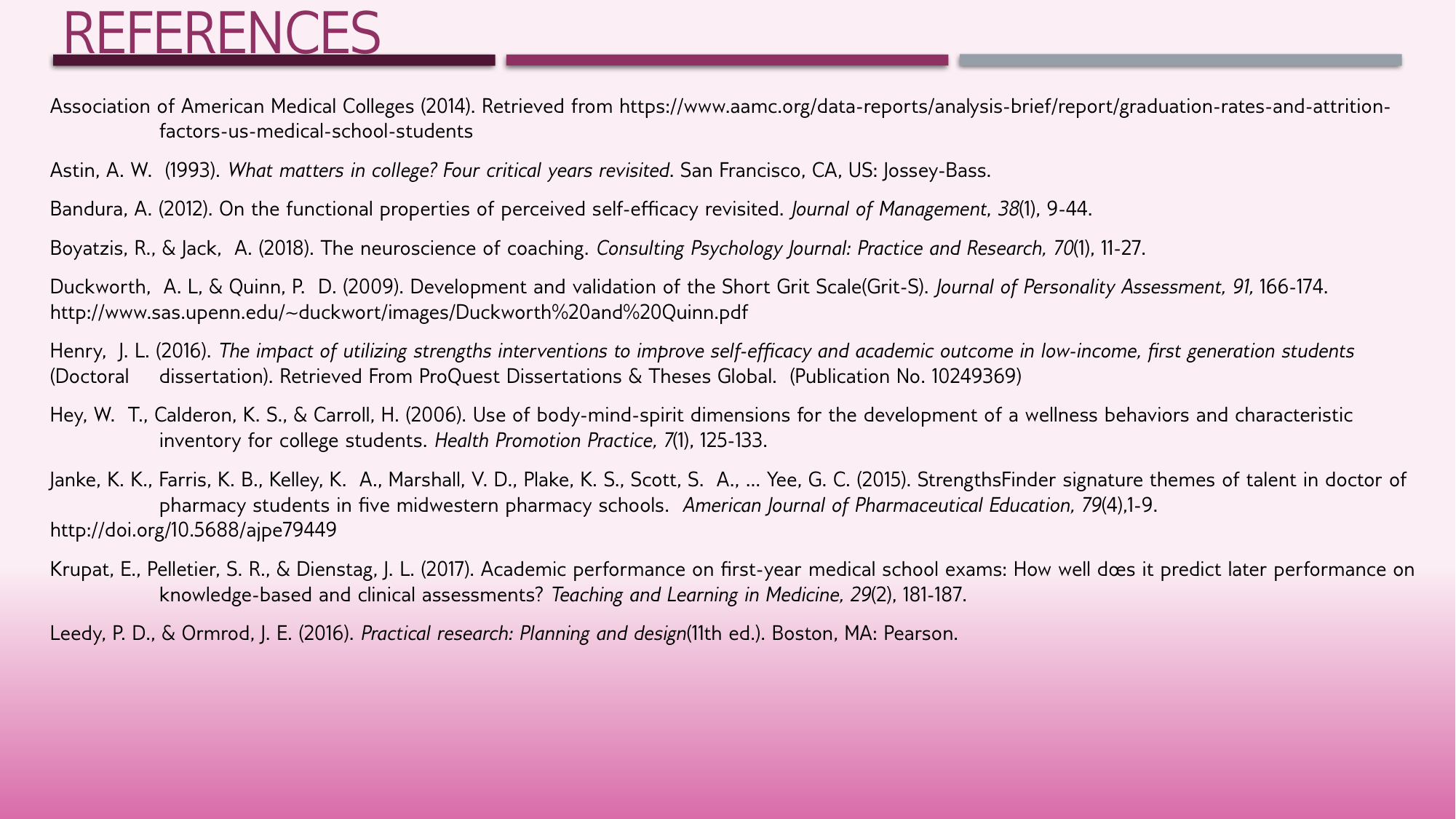

REFERENCES
Association of American Medical Colleges (2014). Retrieved from https://www.aamc.org/data-reports/analysis-brief/report/graduation-rates-and-attrition-	factors-us-medical-school-students
Astin, A. W.  (1993). What matters in college? Four critical years revisited. San Francisco, CA, US: Jossey-Bass.
Bandura, A. (2012). On the functional properties of perceived self-efficacy revisited. Journal of Management, 38(1), 9-44.
Boyatzis, R., & Jack,  A. (2018). The neuroscience of coaching. Consulting Psychology Journal: Practice and Research, 70(1), 11-27.
Duckworth,  A. L, & Quinn, P.  D. (2009). Development and validation of the Short Grit Scale(Grit-S). Journal of Personality Assessment, 91, 166-174. 	http://www.sas.upenn.edu/~duckwort/images/Duckworth%20and%20Quinn.pdf
Henry,  J. L. (2016). The impact of utilizing strengths interventions to improve self-efficacy and academic outcome in low-income, first generation students (Doctoral 	dissertation). Retrieved From ProQuest Dissertations & Theses Global.  (Publication No. 10249369)
Hey, W.  T., Calderon, K. S., & Carroll, H. (2006). Use of body-mind-spirit dimensions for the development of a wellness behaviors and characteristic 	inventory for college students. Health Promotion Practice, 7(1), 125-133.
Janke, K. K., Farris, K. B., Kelley, K.  A., Marshall, V. D., Plake, K. S., Scott, S.  A., … Yee, G. C. (2015). StrengthsFinder signature themes of talent in doctor of 	pharmacy students in five midwestern pharmacy schools.  American Journal of Pharmaceutical Education, 79(4),1-9. http://doi.org/10.5688/ajpe79449
Krupat, E., Pelletier, S. R., & Dienstag, J. L. (2017). Academic performance on first-year medical school exams: How well does it predict later performance on 	knowledge-based and clinical assessments? Teaching and Learning in Medicine, 29(2), 181-187.
Leedy, P. D., & Ormrod, J. E. (2016). Practical research: Planning and design(11th ed.). Boston, MA: Pearson.